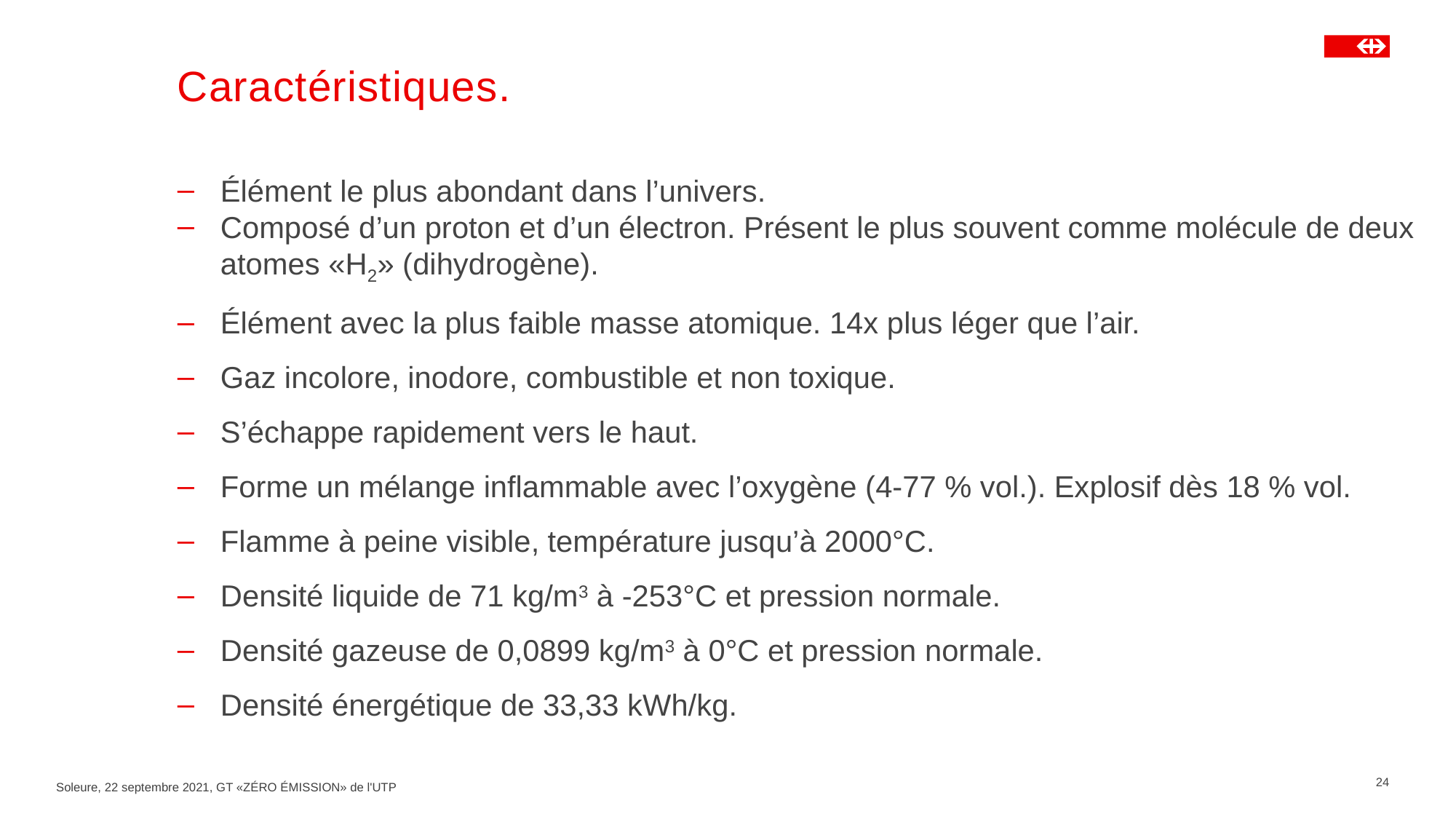

# Caractéristiques.
Élément le plus abondant dans l’univers.
Composé d’un proton et d’un électron. Présent le plus souvent comme molécule de deux atomes «H2» (dihydrogène).
Élément avec la plus faible masse atomique. 14x plus léger que l’air.
Gaz incolore, inodore, combustible et non toxique.
S’échappe rapidement vers le haut.
Forme un mélange inflammable avec l’oxygène (4-77 % vol.). Explosif dès 18 % vol.
Flamme à peine visible, température jusqu’à 2000°C.
Densité liquide de 71 kg/m3 à -253°C et pression normale.
Densité gazeuse de 0,0899 kg/m3 à 0°C et pression normale.
Densité énergétique de 33,33 kWh/kg.
Soleure, 22 septembre 2021, GT «ZÉRO ÉMISSION» de l'UTP
24